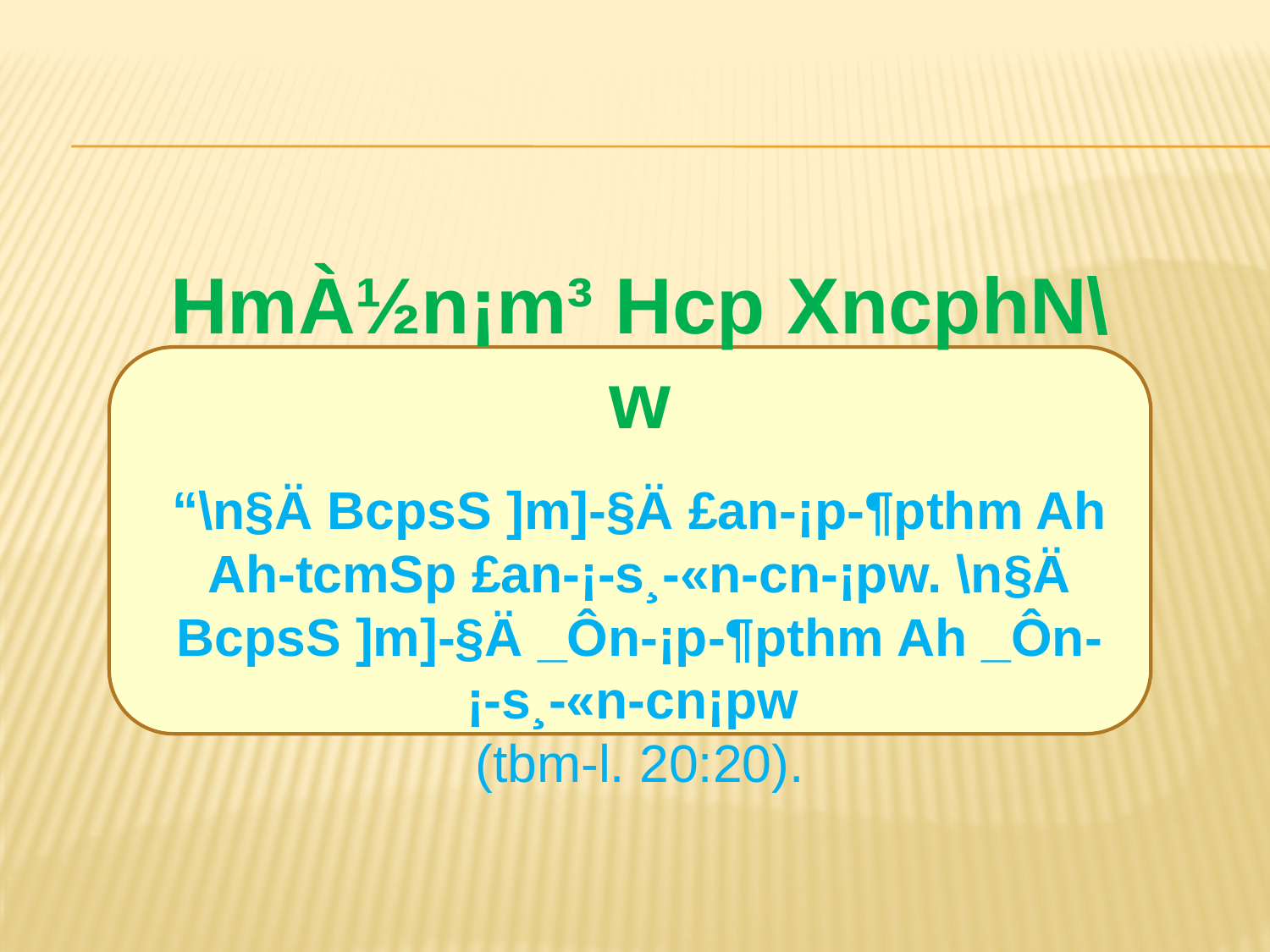

HmÀ½n¡m³ Hcp XncphN\w

“\n§Ä BcpsS ]m]-§Ä £an-¡p-¶pthm Ah Ah-tcmSp £an-¡-s¸-«n-cn-¡pw. \n§Ä BcpsS ]m]-§Ä _Ôn-¡p-¶pthm Ah _Ôn-¡-s¸-«n-cn¡pw
(tbm-l. 20:20).